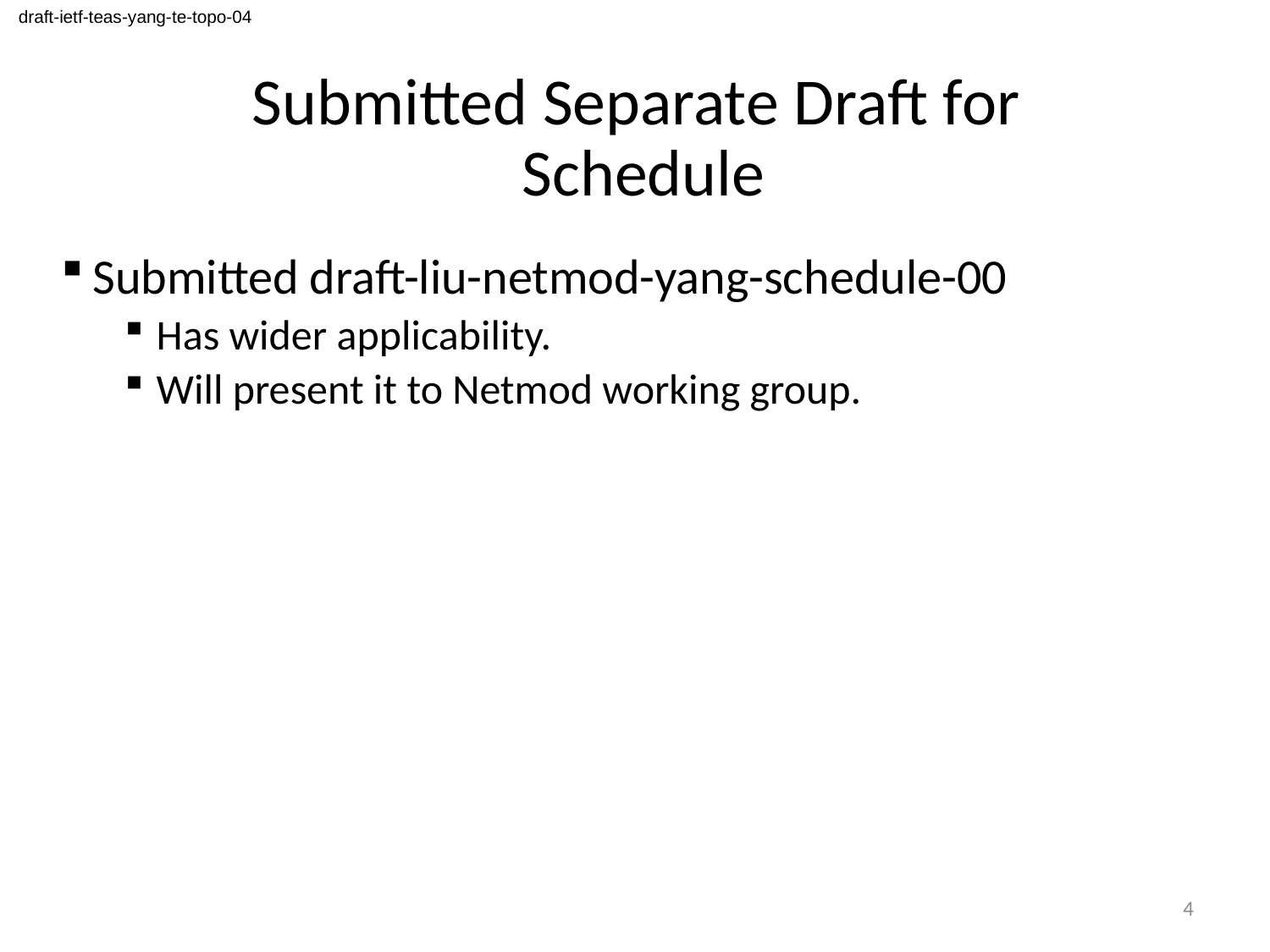

draft-ietf-teas-yang-te-topo-04
# Submitted Separate Draft for Schedule
Submitted draft-liu-netmod-yang-schedule-00
Has wider applicability.
Will present it to Netmod working group.
4